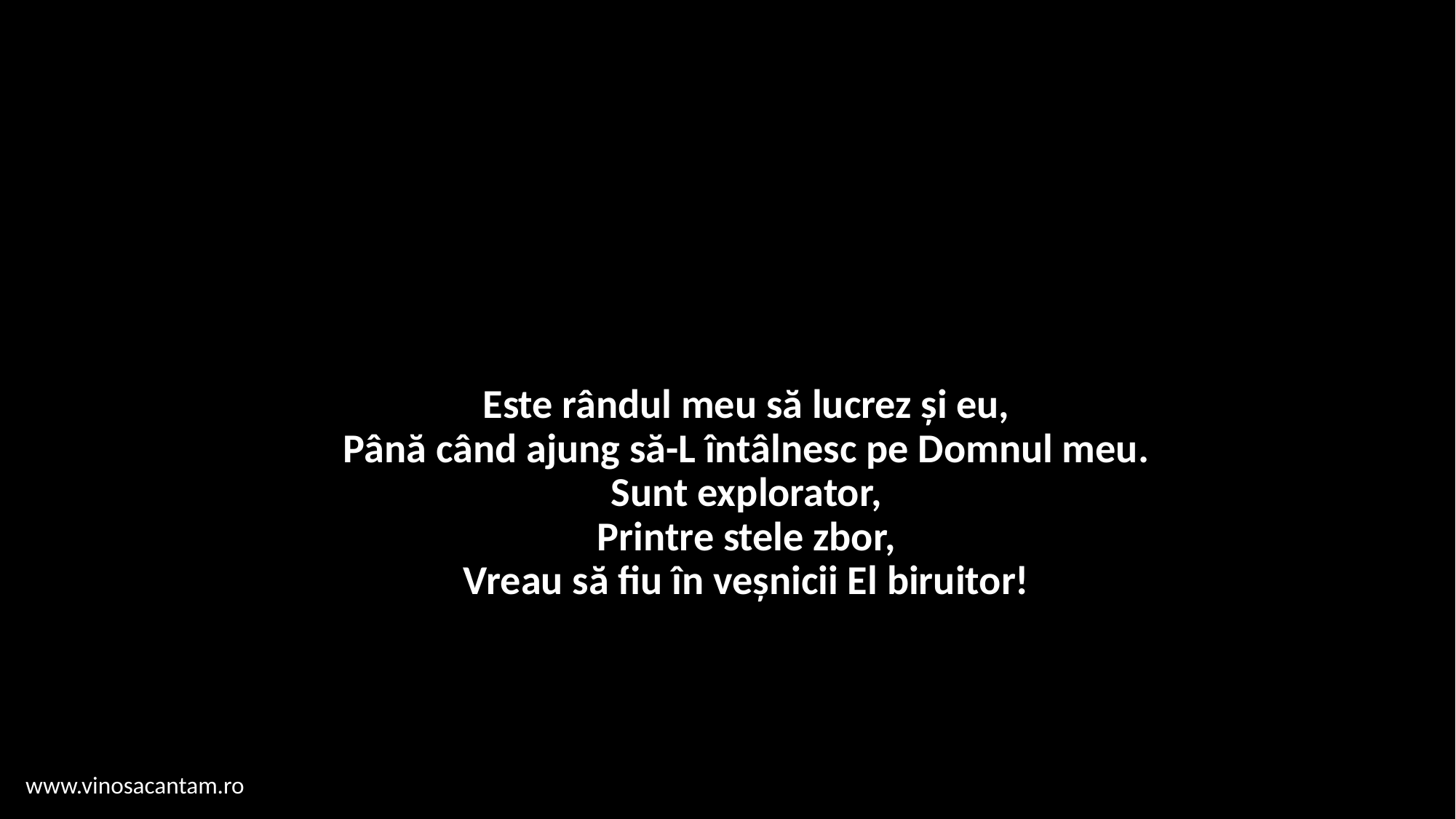

# Este rândul meu să lucrez și eu, Până când ajung să-L întâlnesc pe Domnul meu. Sunt explorator, Printre stele zbor, Vreau să fiu în veșnicii El biruitor!
www.vinosacantam.ro